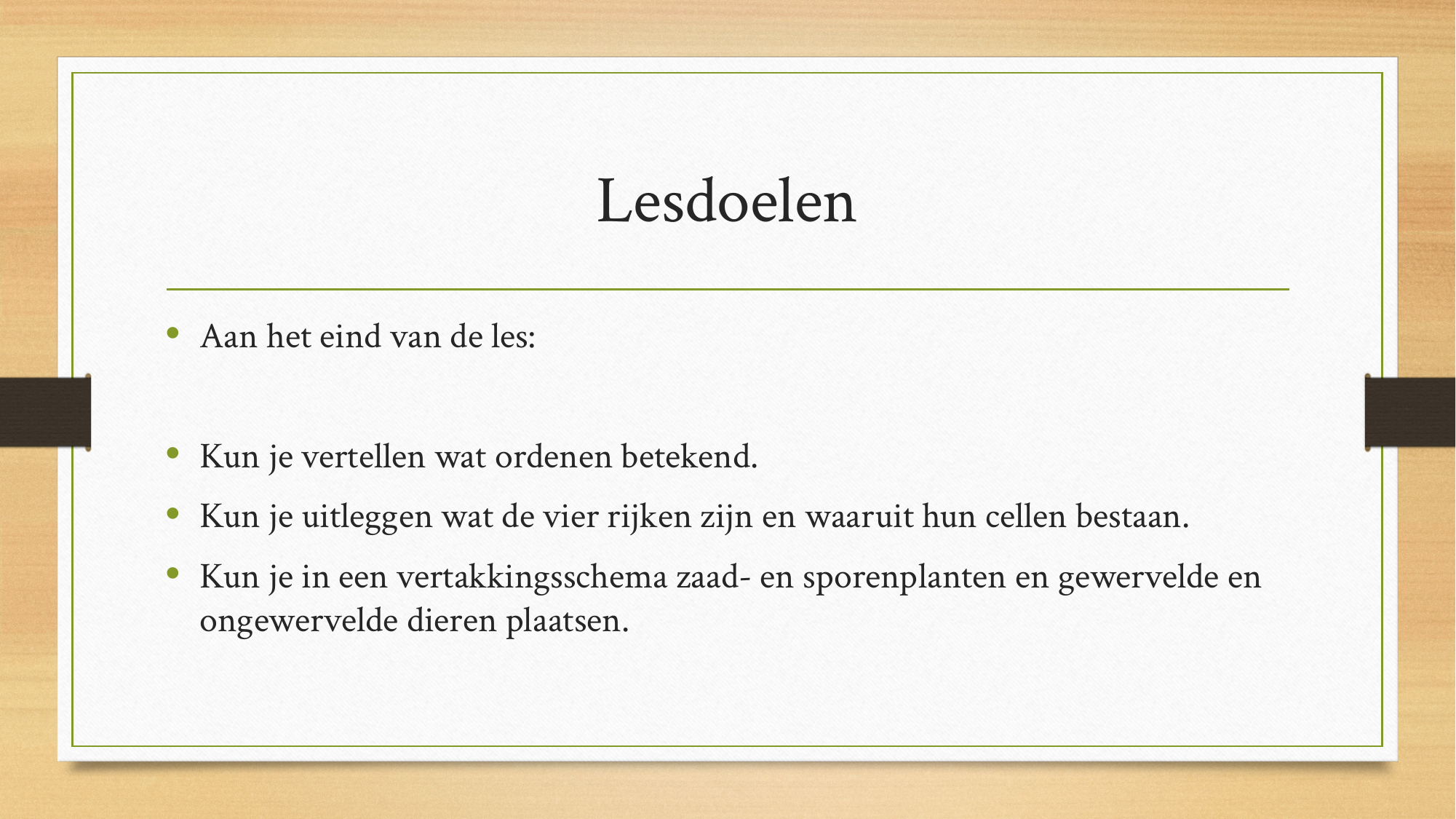

# Lesdoelen
Aan het eind van de les:

Kun je vertellen wat ordenen betekend.
Kun je uitleggen wat de vier rijken zijn en waaruit hun cellen bestaan.
Kun je in een vertakkingsschema zaad- en sporenplanten en gewervelde en ongewervelde dieren plaatsen.